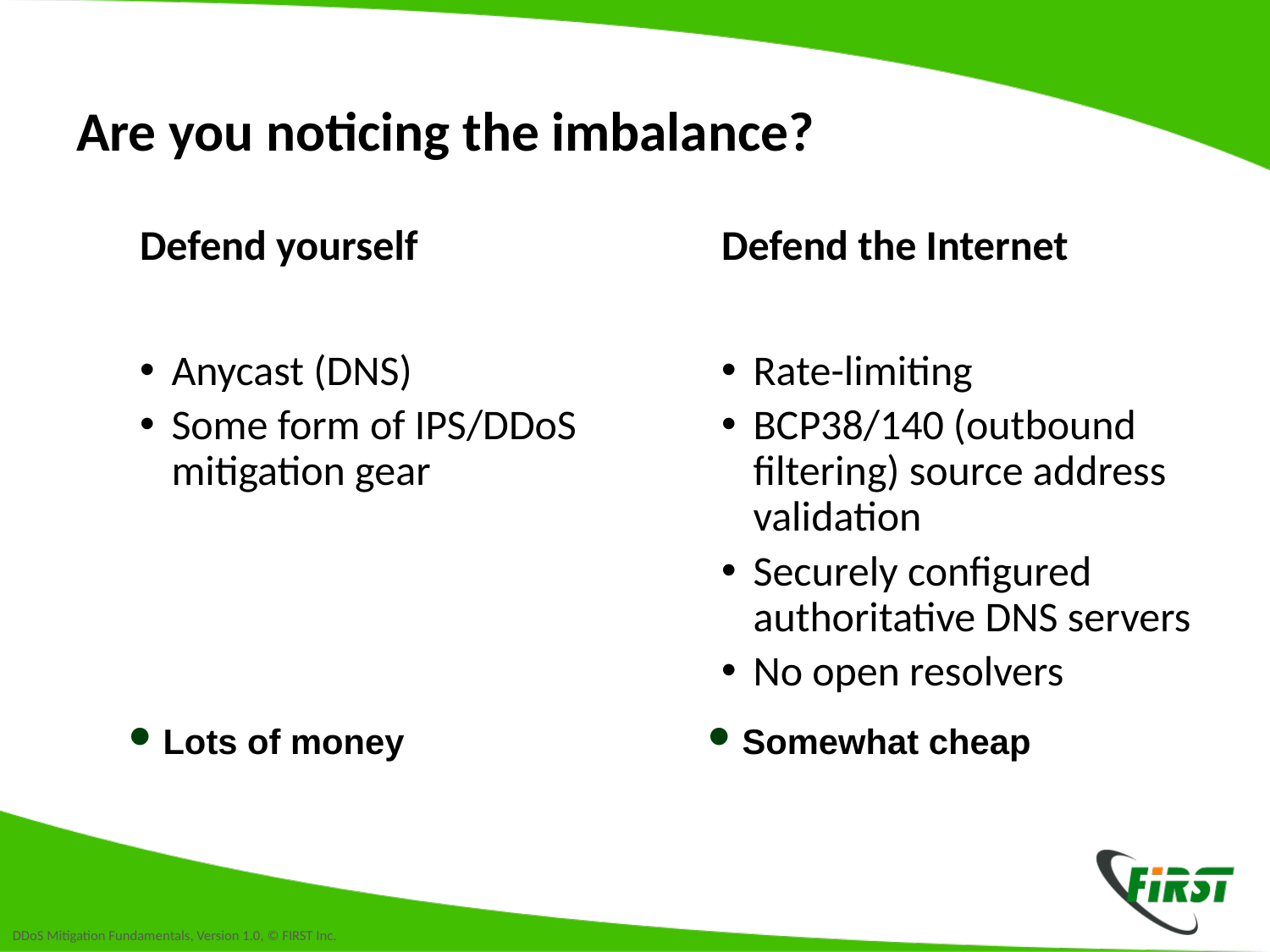

# Are you noticing the imbalance?
Defend yourself

Anycast (DNS)
Some form of IPS/DDoS mitigation gear

Defend the Internet

Rate-limiting
BCP38/140 (outbound filtering) source address validation
Securely configured authoritative DNS servers
No open resolvers

Lots of money

Somewhat cheap